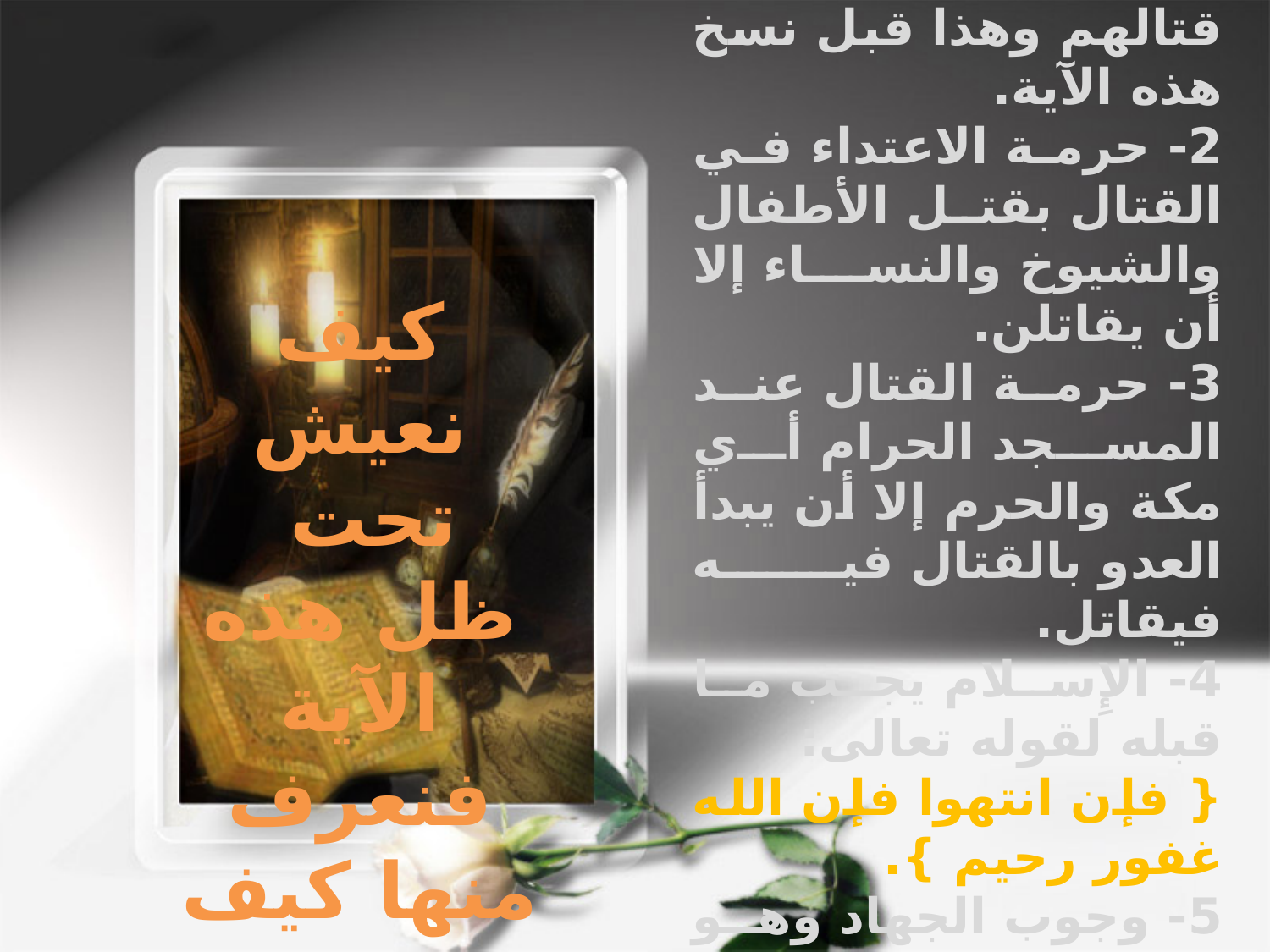

1-وجوب قتال من يقاتل المسلمين، والكف عمن يكف عن قتالهم وهذا قبل نسخ هذه الآية.
2- حرمة الاعتداء في القتال بقتل الأطفال والشيوخ والنساء إلا أن يقاتلن.
3- حرمة القتال عند المسجد الحرام أي مكة والحرم إلا أن يبدأ العدو بالقتال فيه فيقاتل.
4- الإِسلام يجب ما قبله لقوله تعالى:
{ فإن انتهوا فإن الله غفور رحيم }.
5- وجوب الجهاد وهو فرض كفاية ما وجد مؤمن يضطهد لإِسلامه أو يفتن في دينه. الجزائري
كيف نعيش تحت
ظل هذه الآية فنعرف منها كيف ننجو من الفتن  :